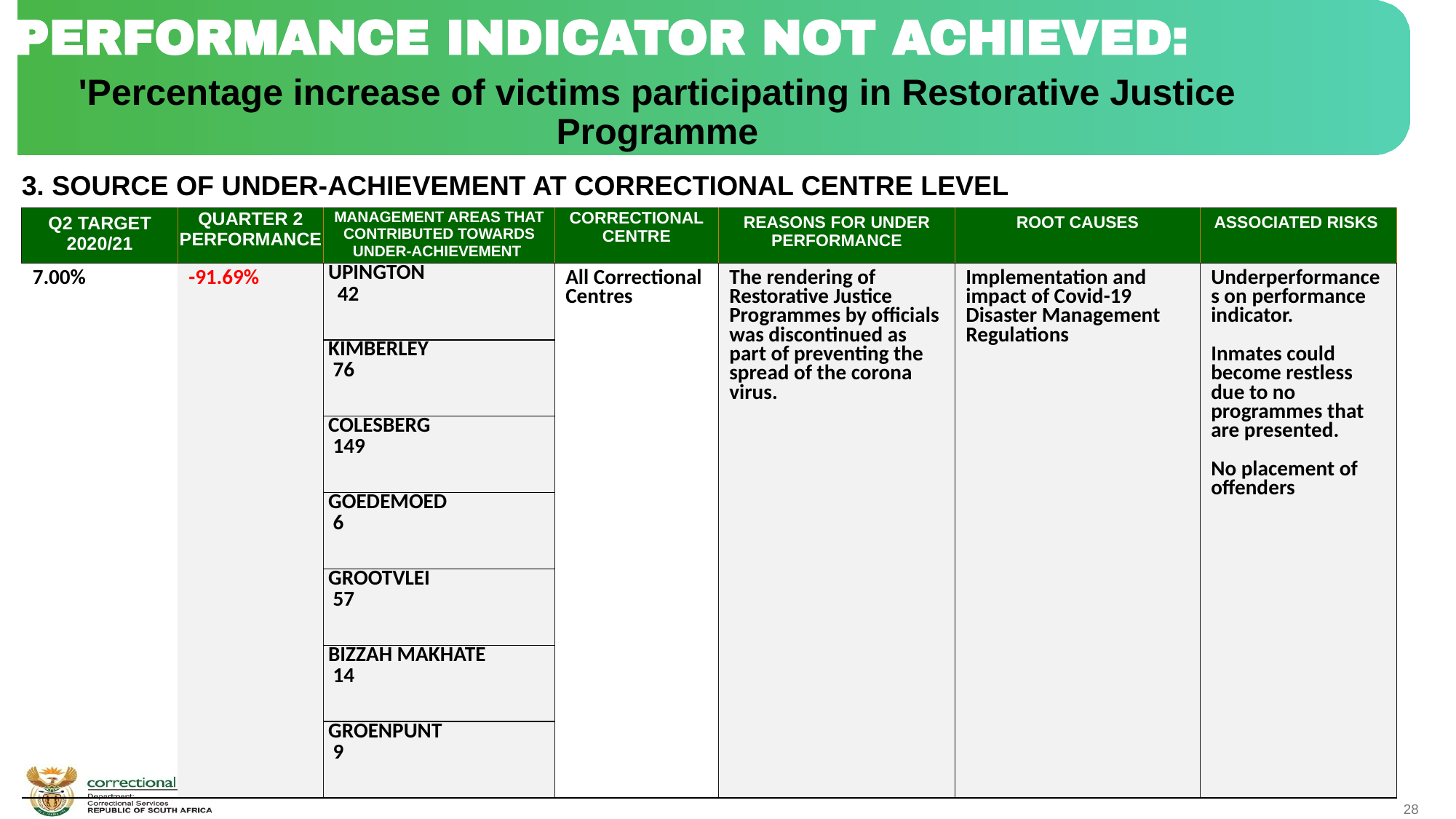

PERFORMANCE INDICATOR NOT ACHIEVED:
'Percentage increase of victims participating in Restorative Justice Programme
     3. SOURCE OF UNDER-ACHIEVEMENT AT CORRECTIONAL CENTRE LEVEL
| Q2 TARGET 2020/21 | QUARTER 2 PERFORMANCE | MANAGEMENT AREAS THAT CONTRIBUTED TOWARDS UNDER-ACHIEVEMENT | CORRECTIONAL CENTRE | REASONS FOR UNDER PERFORMANCE | ROOT CAUSES | ASSOCIATED RISKS |
| --- | --- | --- | --- | --- | --- | --- |
| 7.00% | -91.69% | UPINGTON 42 | All Correctional Centres | The rendering of Restorative Justice Programmes by officials was discontinued as part of preventing the spread of the corona virus. | Implementation and impact of Covid-19 Disaster Management Regulations | Underperformances on performance indicator. Inmates could become restless due to no programmes that are presented. No placement of offenders |
|  |  | KIMBERLEY 76 |  |  |  |  |
|  |  | COLESBERG 149 |  |  |  |  |
|  |  | GOEDEMOED 6 |  |  |  |  |
|  |  | GROOTVLEI 57 |  |  |  |  |
|  |  | BIZZAH MAKHATE 14 |  |  |  |  |
|  |  | GROENPUNT 9 |  |  |  |  |